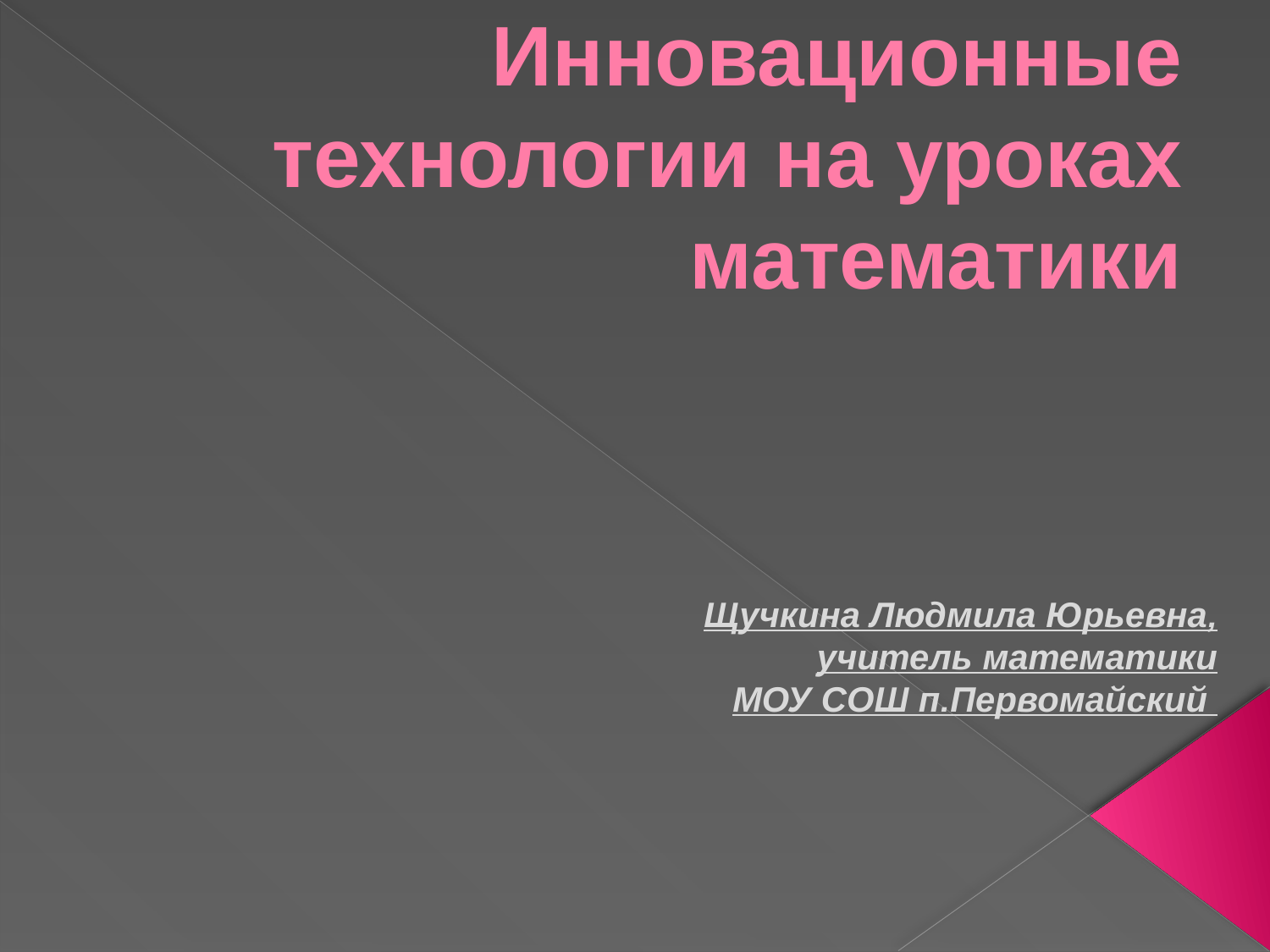

# Инновационные технологии на уроках математики
Щучкина Людмила Юрьевна,
учитель математики
МОУ СОШ п.Первомайский